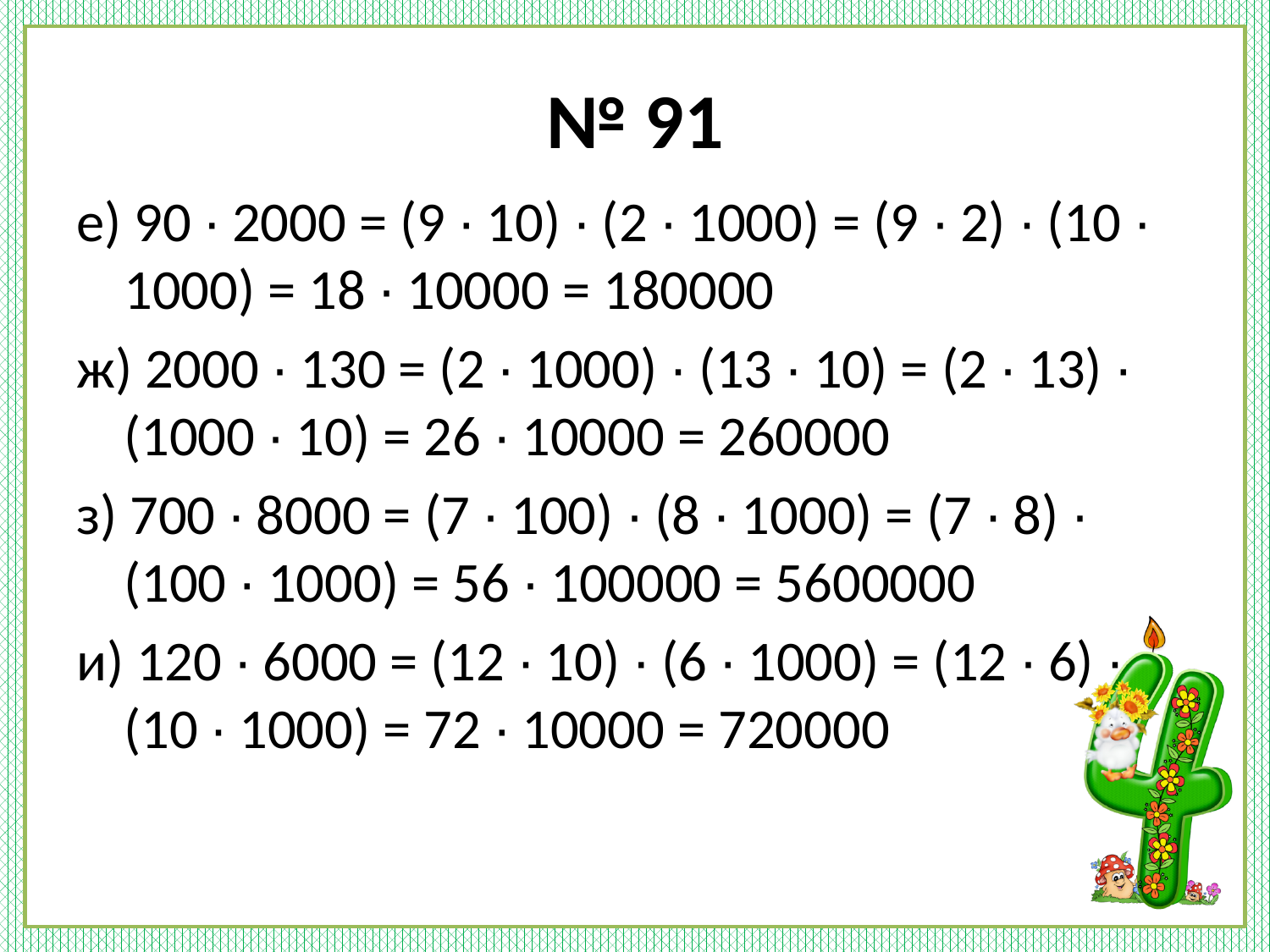

# № 91
е) 90 ∙ 2000 = (9 ∙ 10) ∙ (2 ∙ 1000) = (9 ∙ 2) ∙ (10 ∙ 1000) = 18 ∙ 10000 = 180000
ж) 2000 ∙ 130 = (2 ∙ 1000) ∙ (13 ∙ 10) = (2 ∙ 13) ∙ (1000 ∙ 10) = 26 ∙ 10000 = 260000
з) 700 ∙ 8000 = (7 ∙ 100) ∙ (8 ∙ 1000) = (7 ∙ 8) ∙ (100 ∙ 1000) = 56 ∙ 100000 = 5600000
и) 120 ∙ 6000 = (12 ∙ 10) ∙ (6 ∙ 1000) = (12 ∙ 6) ∙ (10 ∙ 1000) = 72 ∙ 10000 = 720000